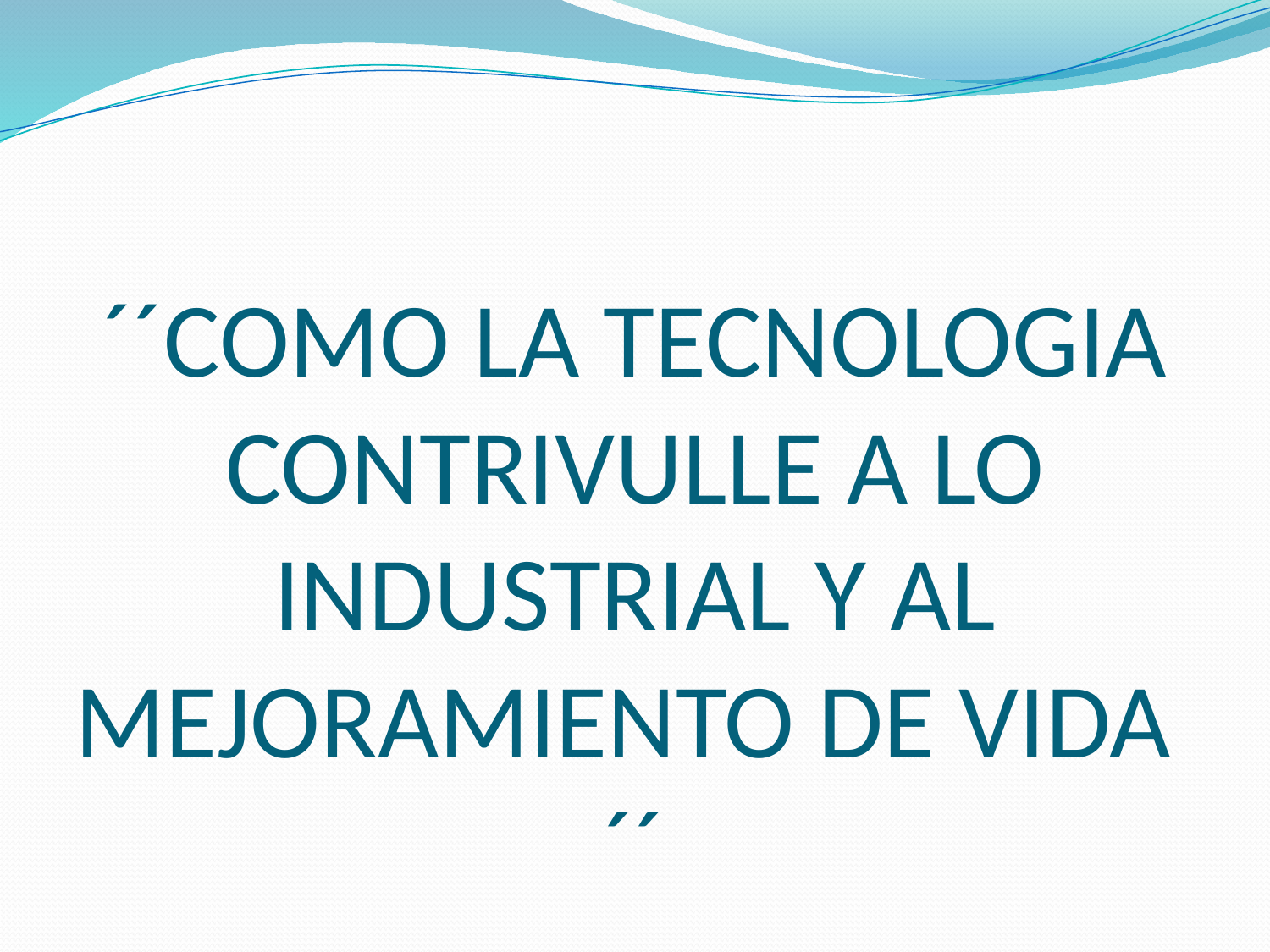

# ´´COMO LA TECNOLOGIA CONTRIVULLE A LO INDUSTRIAL Y AL MEJORAMIENTO DE VIDA  ´´